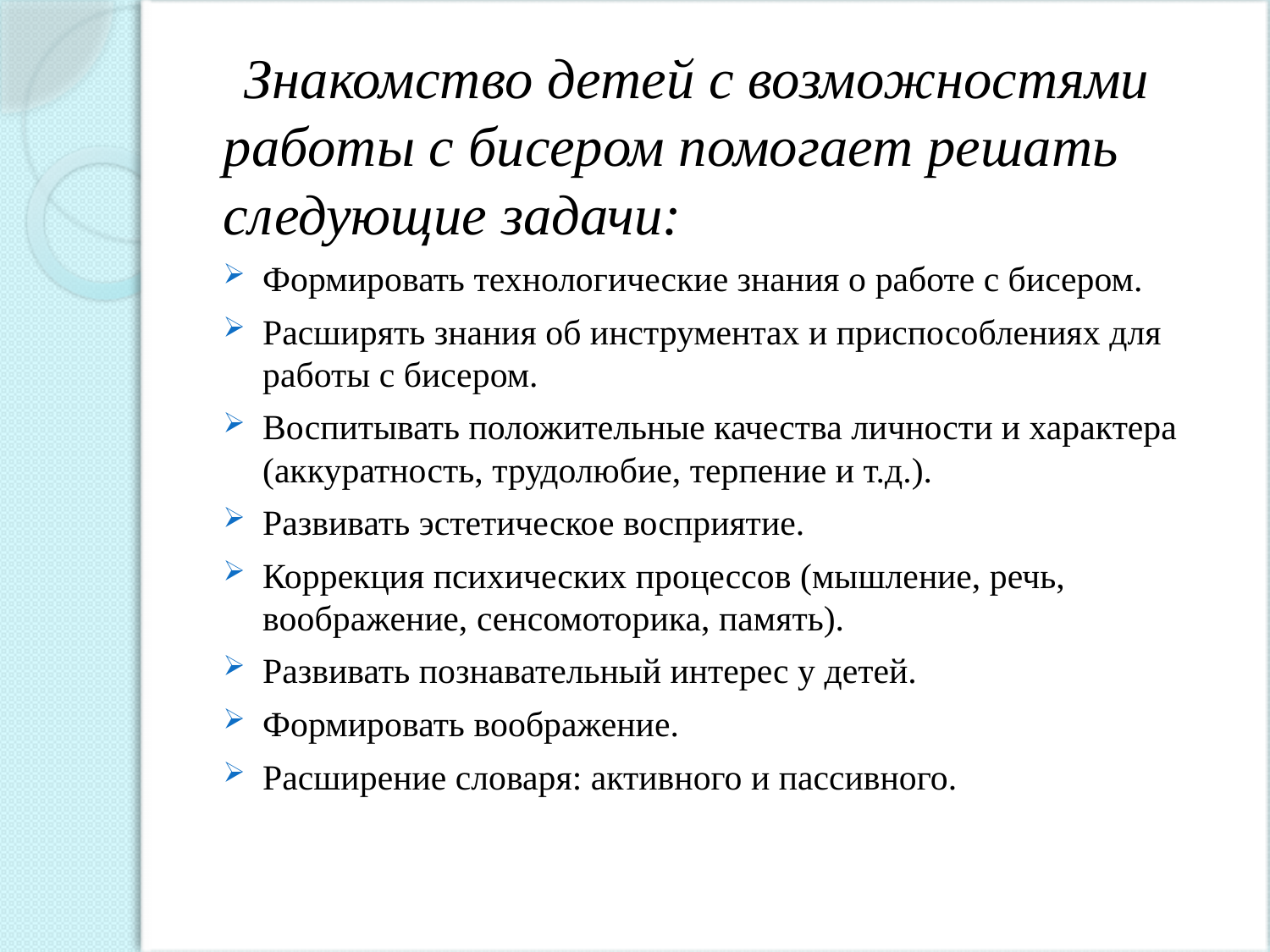

Знакомство детей с возможностями работы с бисером помогает решать следующие задачи:
Формировать технологические знания о работе с бисером.
Расширять знания об инструментах и приспособлениях для работы с бисером.
Воспитывать положительные качества личности и характера (аккуратность, трудолюбие, терпение и т.д.).
Развивать эстетическое восприятие.
Коррекция психических процессов (мышление, речь, воображение, сенсомоторика, память).
Развивать познавательный интерес у детей.
Формировать воображение.
Расширение словаря: активного и пассивного.